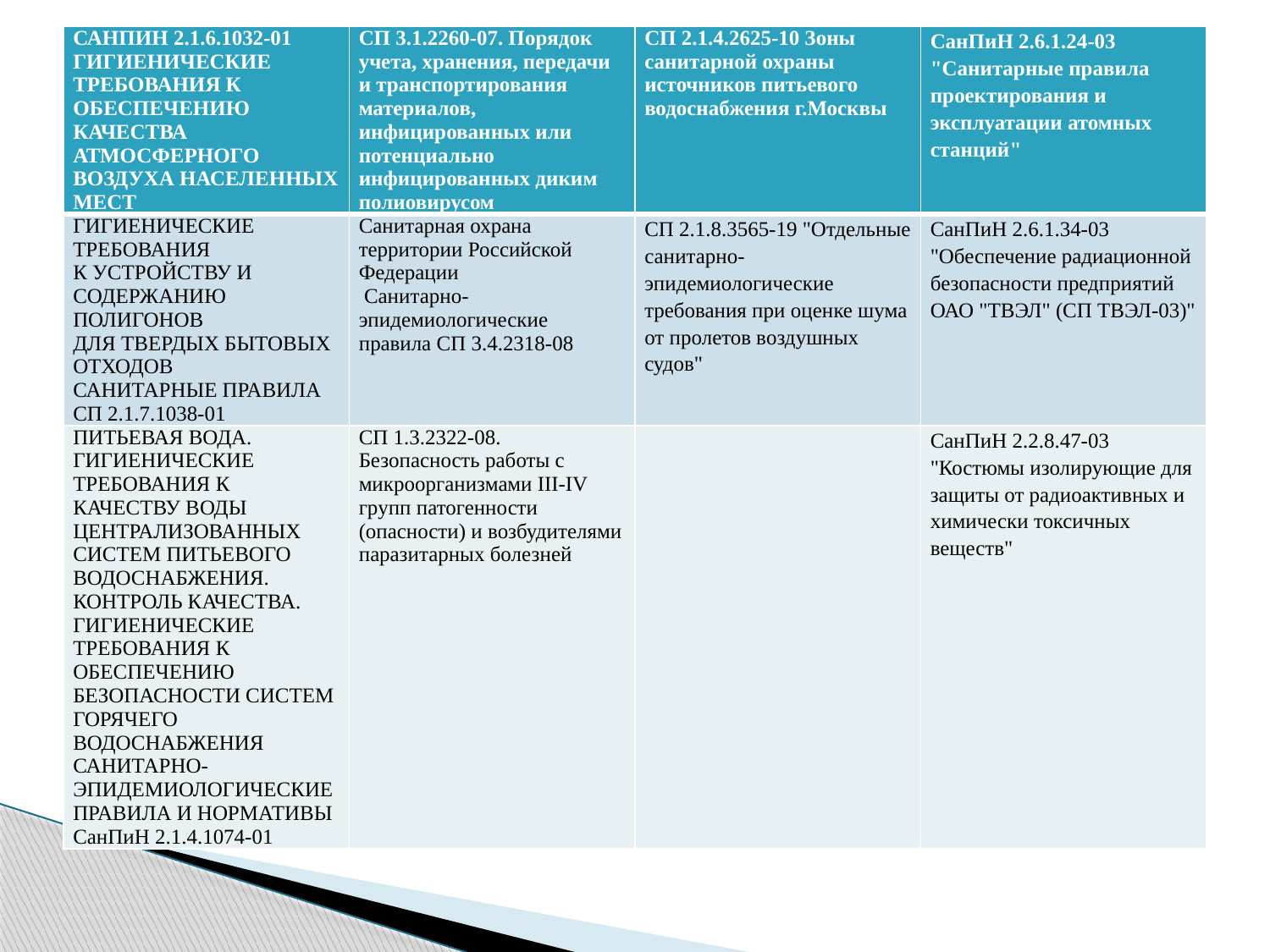

| САНПИН 2.1.6.1032-01 ГИГИЕНИЧЕСКИЕ ТРЕБОВАНИЯ К ОБЕСПЕЧЕНИЮ КАЧЕСТВА АТМОСФЕРНОГО ВОЗДУХА НАСЕЛЕННЫХ МЕСТ | СП 3.1.2260-07. Порядок учета, хранения, передачи и транспортирования материалов, инфицированных или потенциально инфицированных диким полиовирусом | СП 2.1.4.2625-10 Зоны санитарной охраны источников питьевого водоснабжения г.Москвы | СанПиН 2.6.1.24-03 "Санитарные правила проектирования и эксплуатации атомных станций" |
| --- | --- | --- | --- |
| ГИГИЕНИЧЕСКИЕ ТРЕБОВАНИЯ К УСТРОЙСТВУ И СОДЕРЖАНИЮ ПОЛИГОНОВ ДЛЯ ТВЕРДЫХ БЫТОВЫХ ОТХОДОВ САНИТАРНЫЕ ПРАВИЛА СП 2.1.7.1038-01 | Санитарная охрана территории Российской Федерации  Санитарно-эпидемиологические правила СП 3.4.2318-08 | СП 2.1.8.3565-19 "Отдельные санитарно-эпидемиологические требования при оценке шума от пролетов воздушных судов" | СанПиН 2.6.1.34-03 "Обеспечение радиационной безопасности предприятий ОАО "ТВЭЛ" (СП ТВЭЛ-03)" |
| ПИТЬЕВАЯ ВОДА. ГИГИЕНИЧЕСКИЕ ТРЕБОВАНИЯ К КАЧЕСТВУ ВОДЫ ЦЕНТРАЛИЗОВАННЫХ СИСТЕМ ПИТЬЕВОГО ВОДОСНАБЖЕНИЯ. КОНТРОЛЬ КАЧЕСТВА. ГИГИЕНИЧЕСКИЕ ТРЕБОВАНИЯ К ОБЕСПЕЧЕНИЮ БЕЗОПАСНОСТИ СИСТЕМ ГОРЯЧЕГО ВОДОСНАБЖЕНИЯ САНИТАРНО-ЭПИДЕМИОЛОГИЧЕСКИЕ ПРАВИЛА И НОРМАТИВЫ СанПиН 2.1.4.1074-01 | СП 1.3.2322-08. Безопасность работы с микроорганизмами III-IV групп патогенности (опасности) и возбудителями паразитарных болезней |  | СанПиН 2.2.8.47-03 "Костюмы изолирующие для защиты от радиоактивных и химически токсичных веществ" |